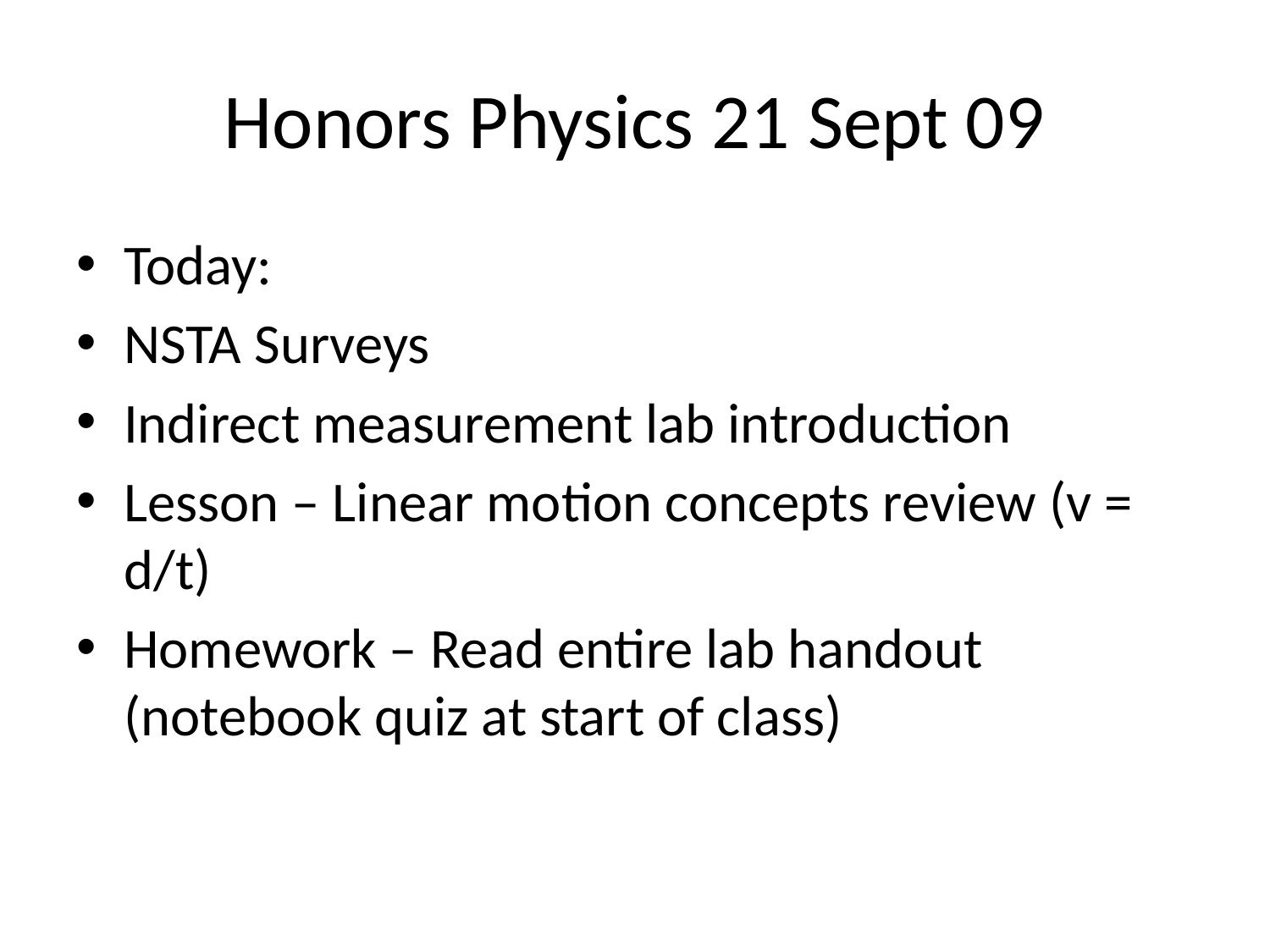

# Honors Physics 21 Sept 09
Today:
NSTA Surveys
Indirect measurement lab introduction
Lesson – Linear motion concepts review (v = d/t)
Homework – Read entire lab handout (notebook quiz at start of class)